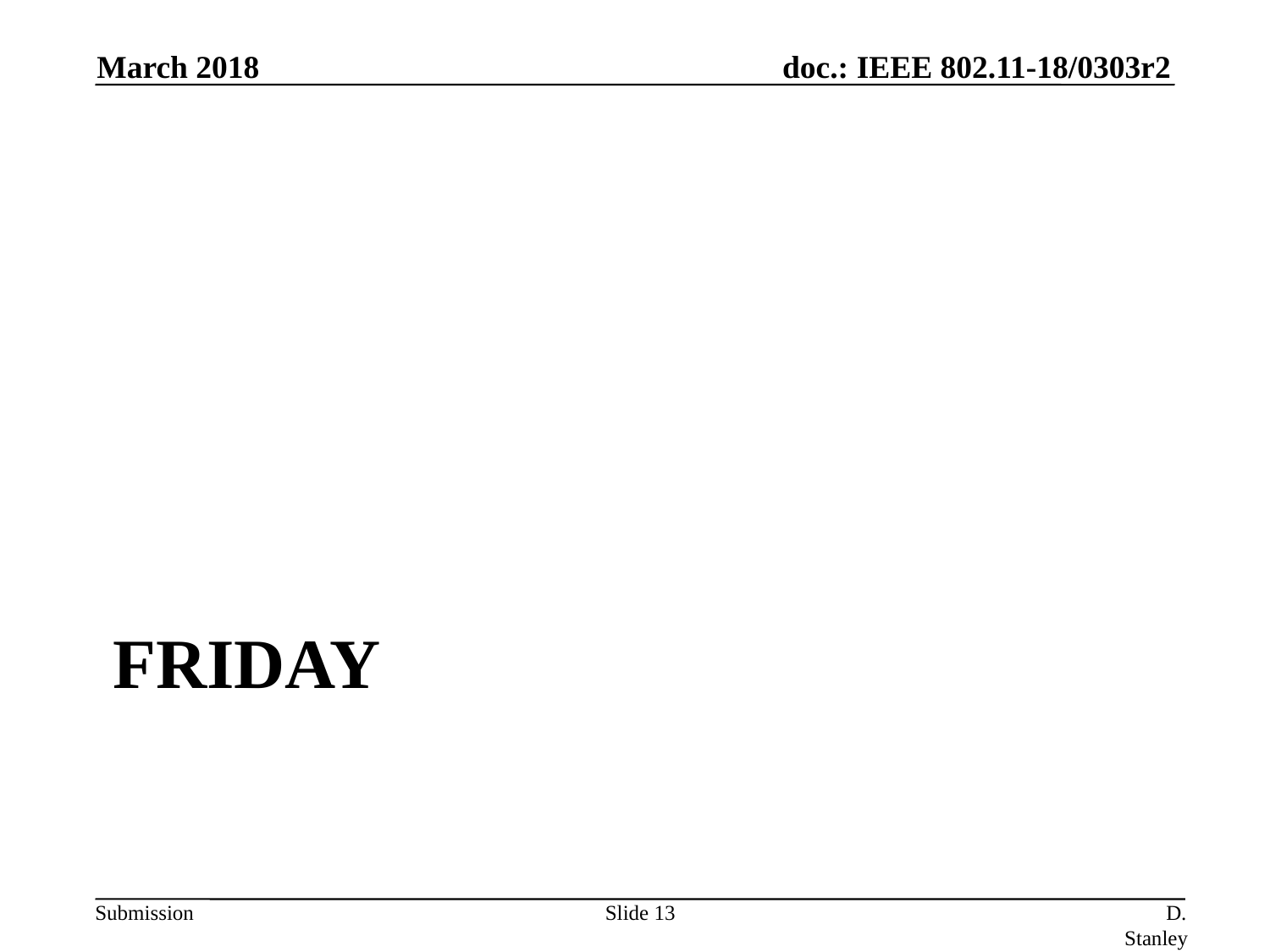

March 2018

# Friday
Slide 13
D. Stanley, HP Enterprise